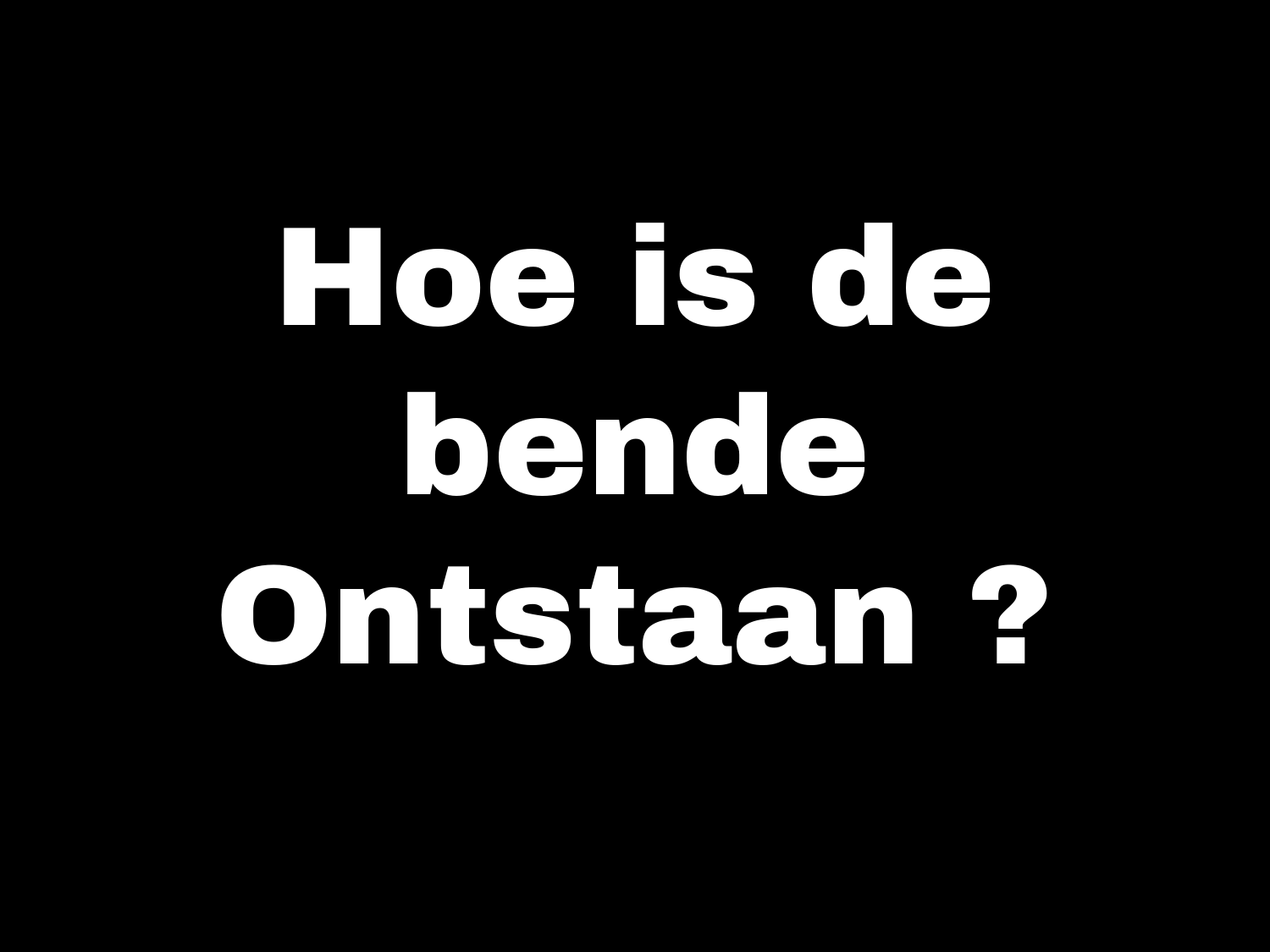

# Hoe is de bende Ontstaan ?